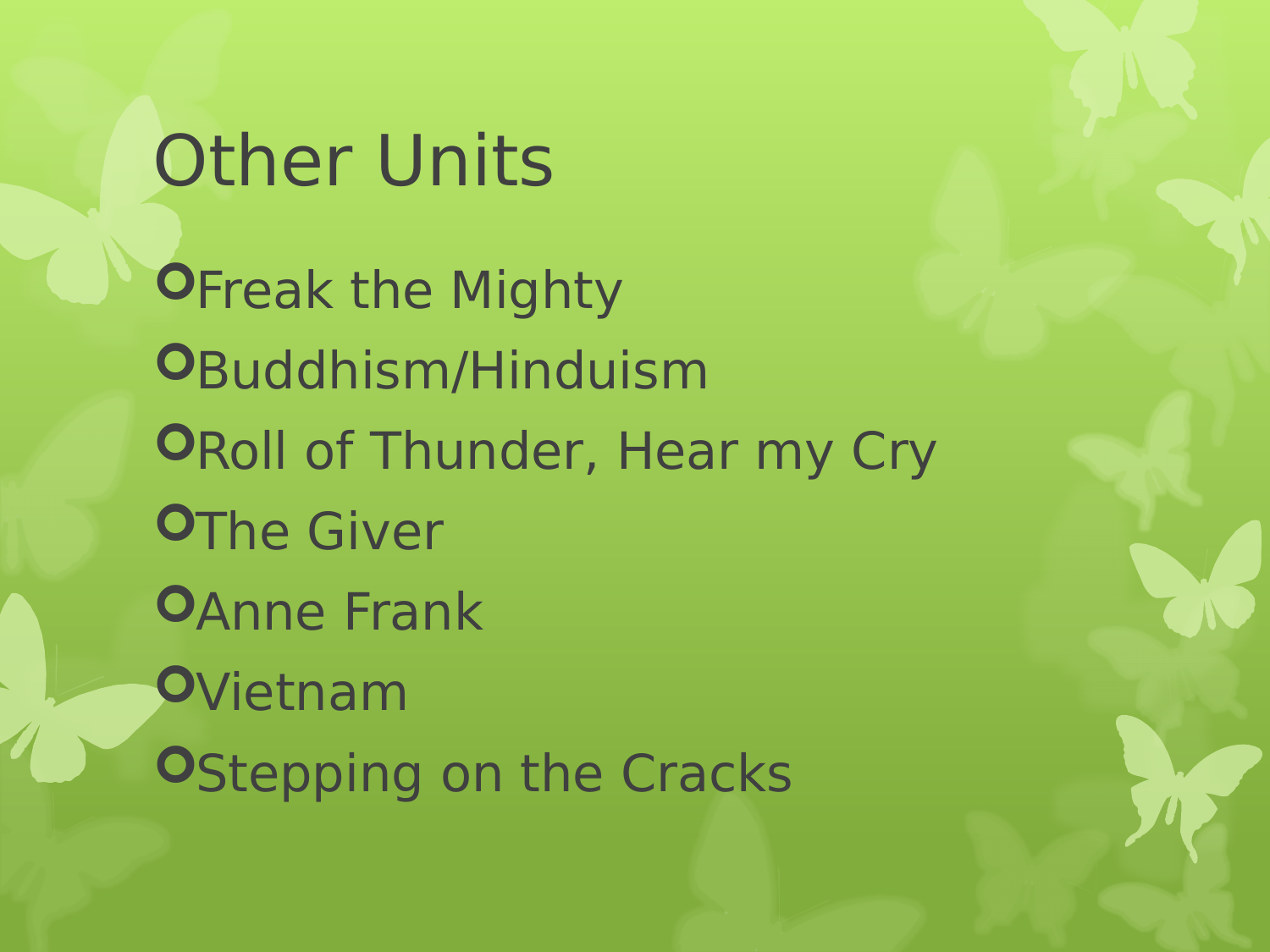

# Other Units
Freak the Mighty
Buddhism/Hinduism
Roll of Thunder, Hear my Cry
The Giver
Anne Frank
Vietnam
Stepping on the Cracks